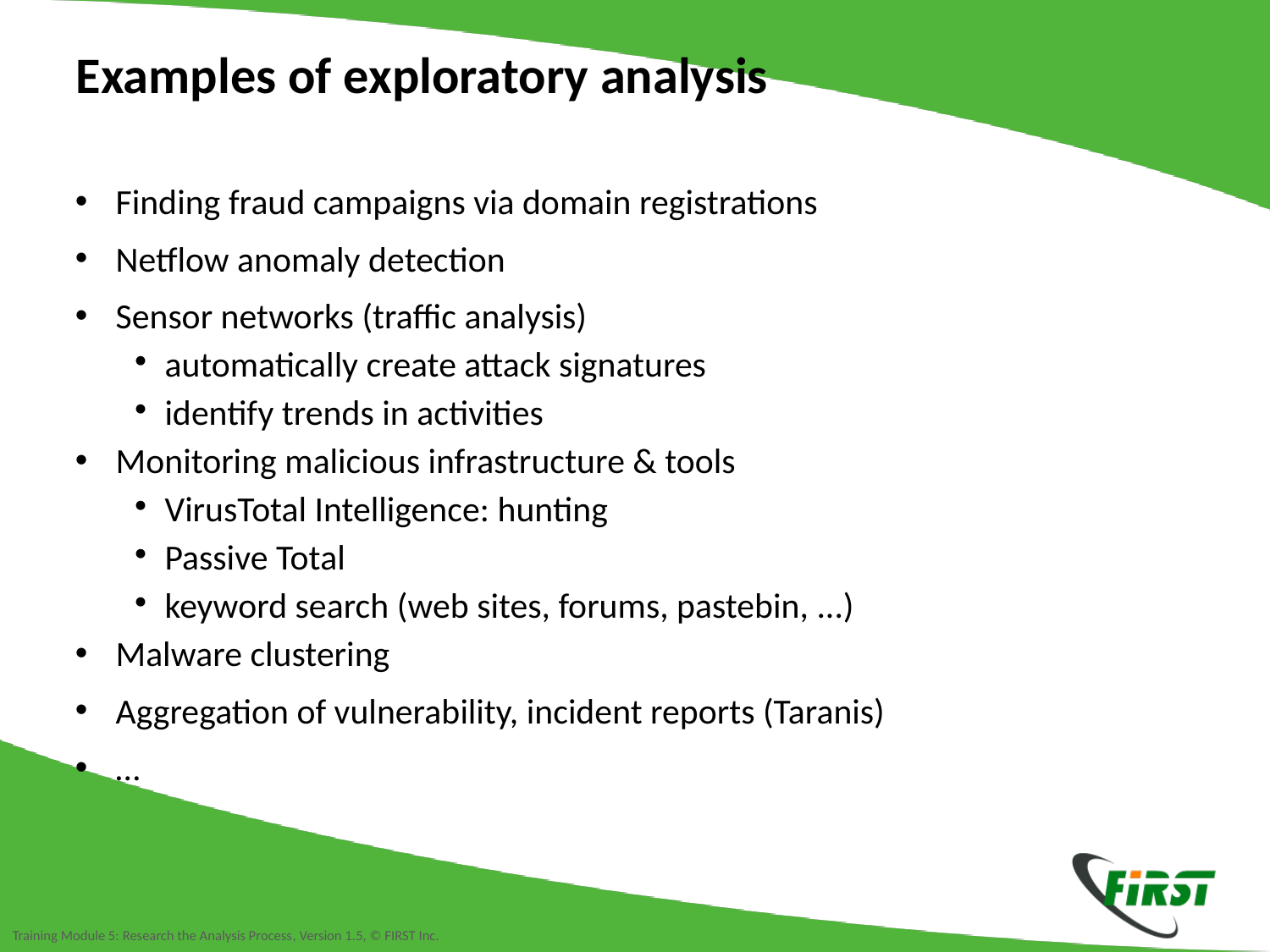

Examples of exploratory analysis
Finding fraud campaigns via domain registrations
Netflow anomaly detection
Sensor networks (traffic analysis)
automatically create attack signatures
identify trends in activities
Monitoring malicious infrastructure & tools
VirusTotal Intelligence: hunting
Passive Total
keyword search (web sites, forums, pastebin, ...)
Malware clustering
Aggregation of vulnerability, incident reports (Taranis)
…